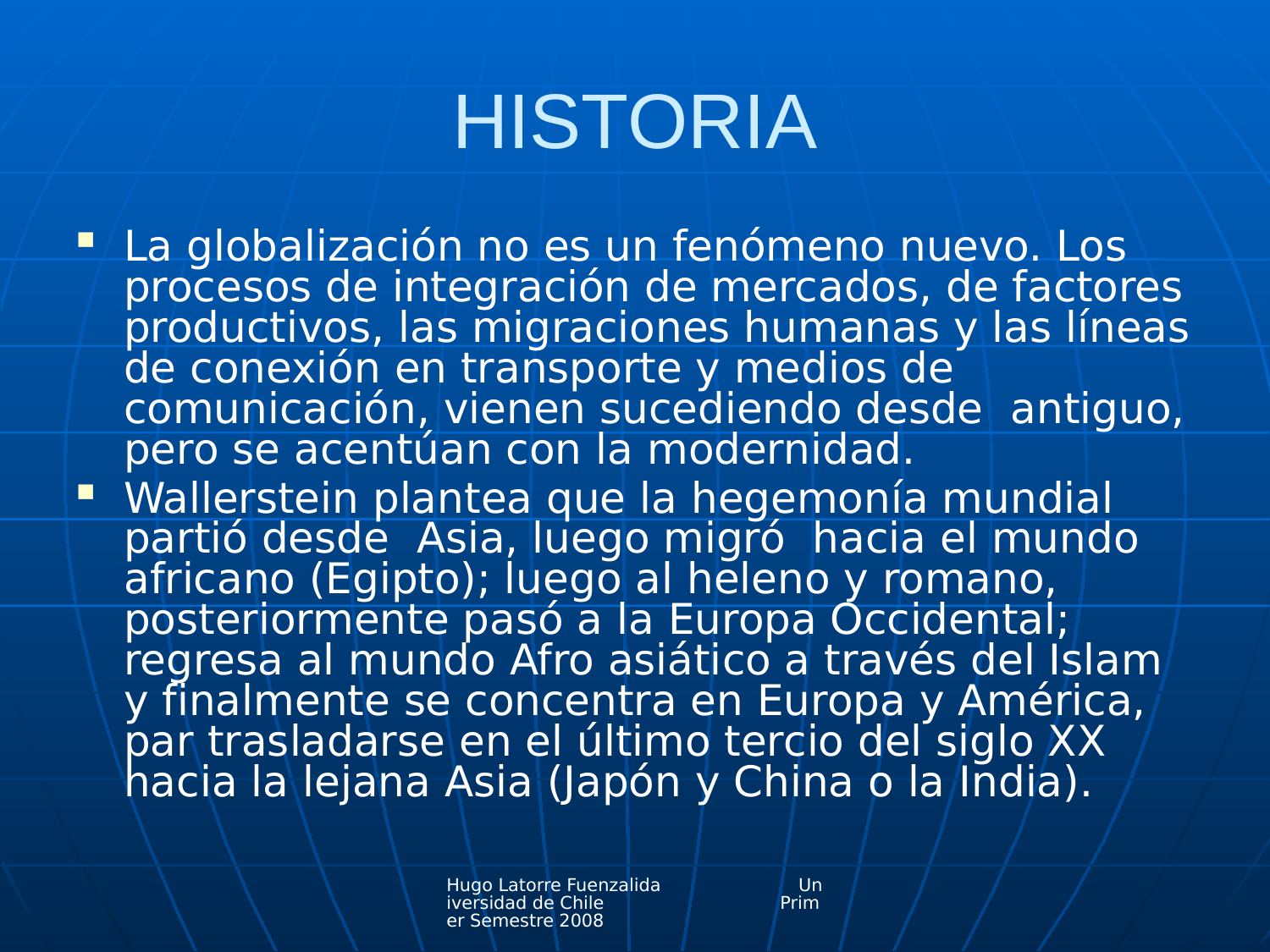

# HISTORIA
La globalización no es un fenómeno nuevo. Los procesos de integración de mercados, de factores productivos, las migraciones humanas y las líneas de conexión en transporte y medios de comunicación, vienen sucediendo desde  antiguo, pero se acentúan con la modernidad.
Wallerstein plantea que la hegemonía mundial partió desde  Asia, luego migró  hacia el mundo africano (Egipto); luego al heleno y romano, posteriormente pasó a la Europa Occidental; regresa al mundo Afro asiático a través del Islam y finalmente se concentra en Europa y América, par trasladarse en el último tercio del siglo XX hacia la lejana Asia (Japón y China o la India).
Hugo Latorre Fuenzalida                         Universidad de Chile                                Primer Semestre 2008